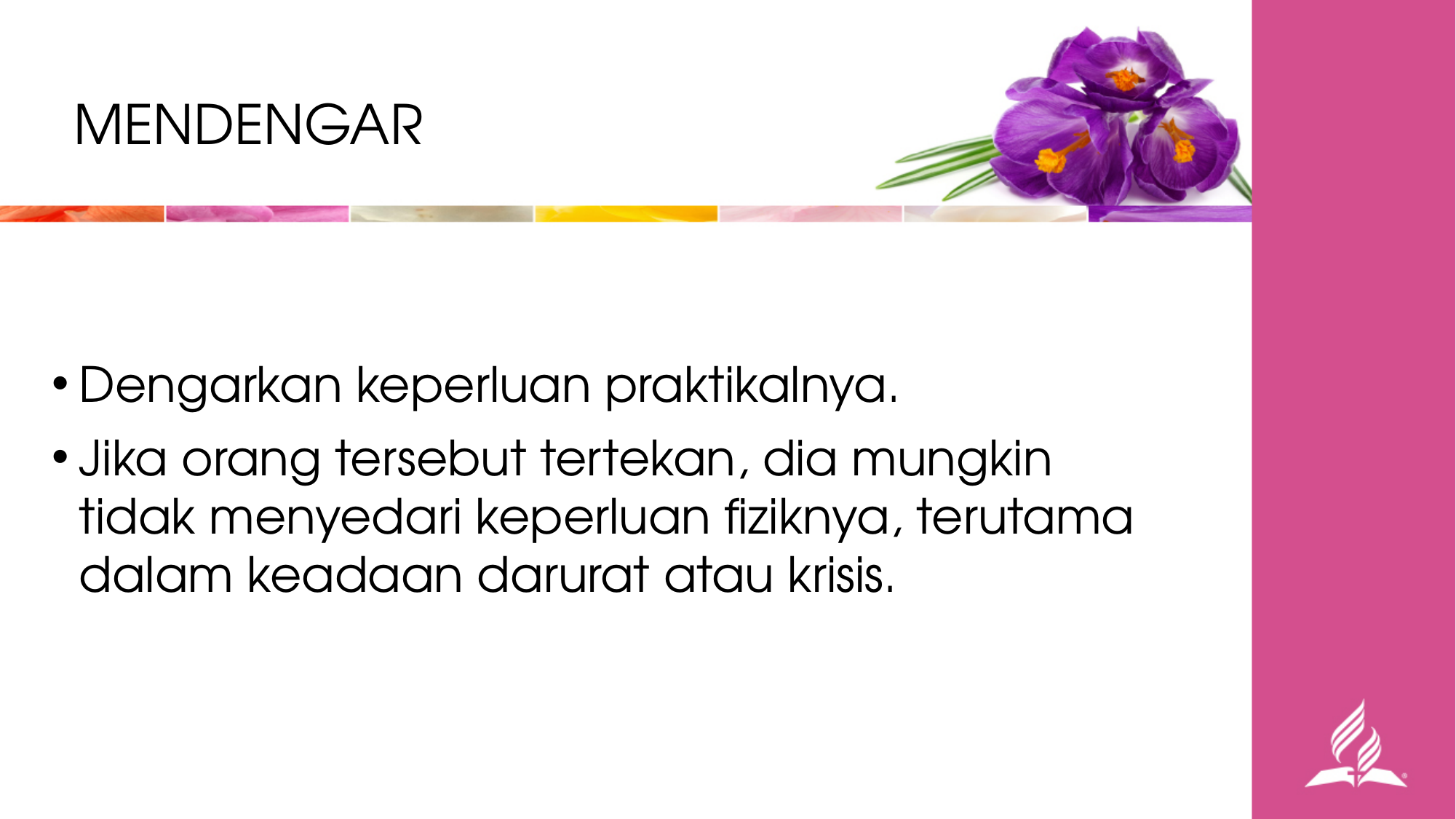

MENDENGAR
Dengarkan keperluan praktikalnya.
Jika orang tersebut tertekan, dia mungkin tidak menyedari keperluan fiziknya, terutama dalam keadaan darurat atau krisis.